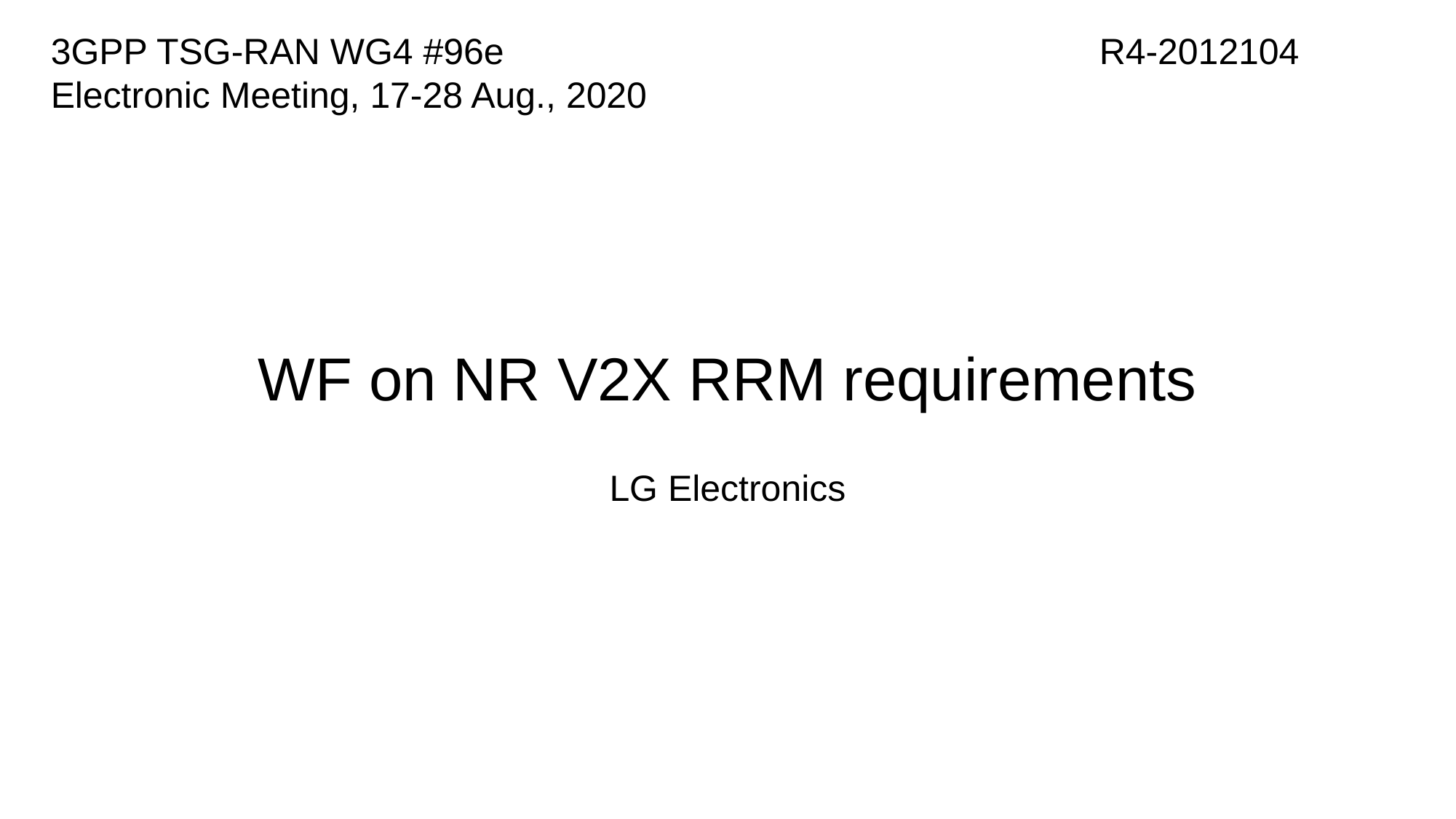

3GPP TSG-RAN WG4 #96e
Electronic Meeting, 17-28 Aug., 2020
R4-2012104
# WF on NR V2X RRM requirements
LG Electronics